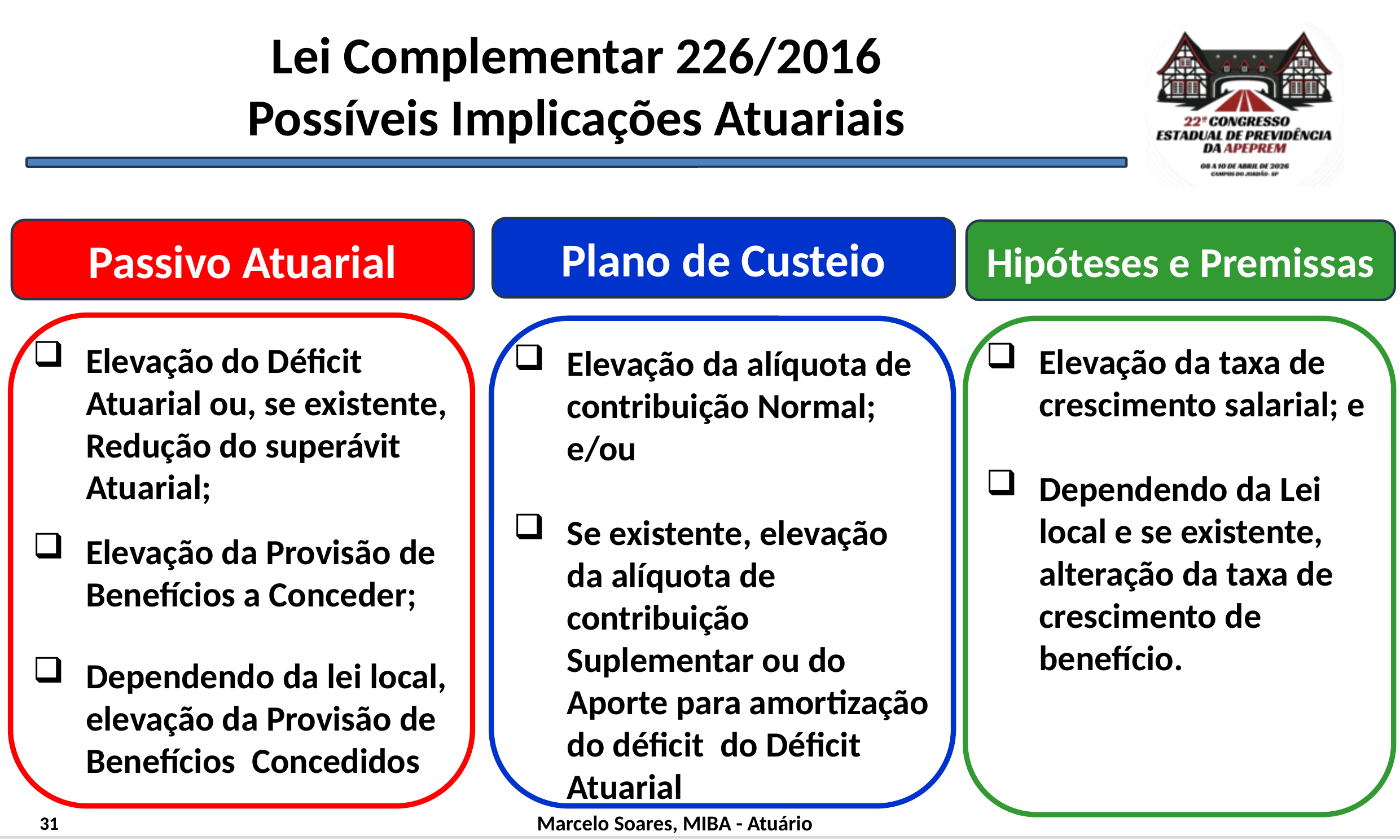

# Lei Complementar 226/2016 Possíveis Implicações Atuariais
Plano de Custeio
Passivo Atuarial
Hipóteses e Premissas
Elevação do Déficit Atuarial ou, se existente, Redução do superávit Atuarial;

Elevação da Provisão de Benefícios a Conceder;

Dependendo da lei local, elevação da Provisão de Benefícios  Concedidos

Elevação da taxa de crescimento salarial; e

Dependendo da Lei local e se existente, alteração da taxa de crescimento de benefício.

Elevação da alíquota de contribuição Normal; e/ou

Se existente, elevação da alíquota de contribuição Suplementar ou do Aporte para amortização do déficit  do Déficit Atuarial

31
Marcelo Soares, MIBA - Atuário